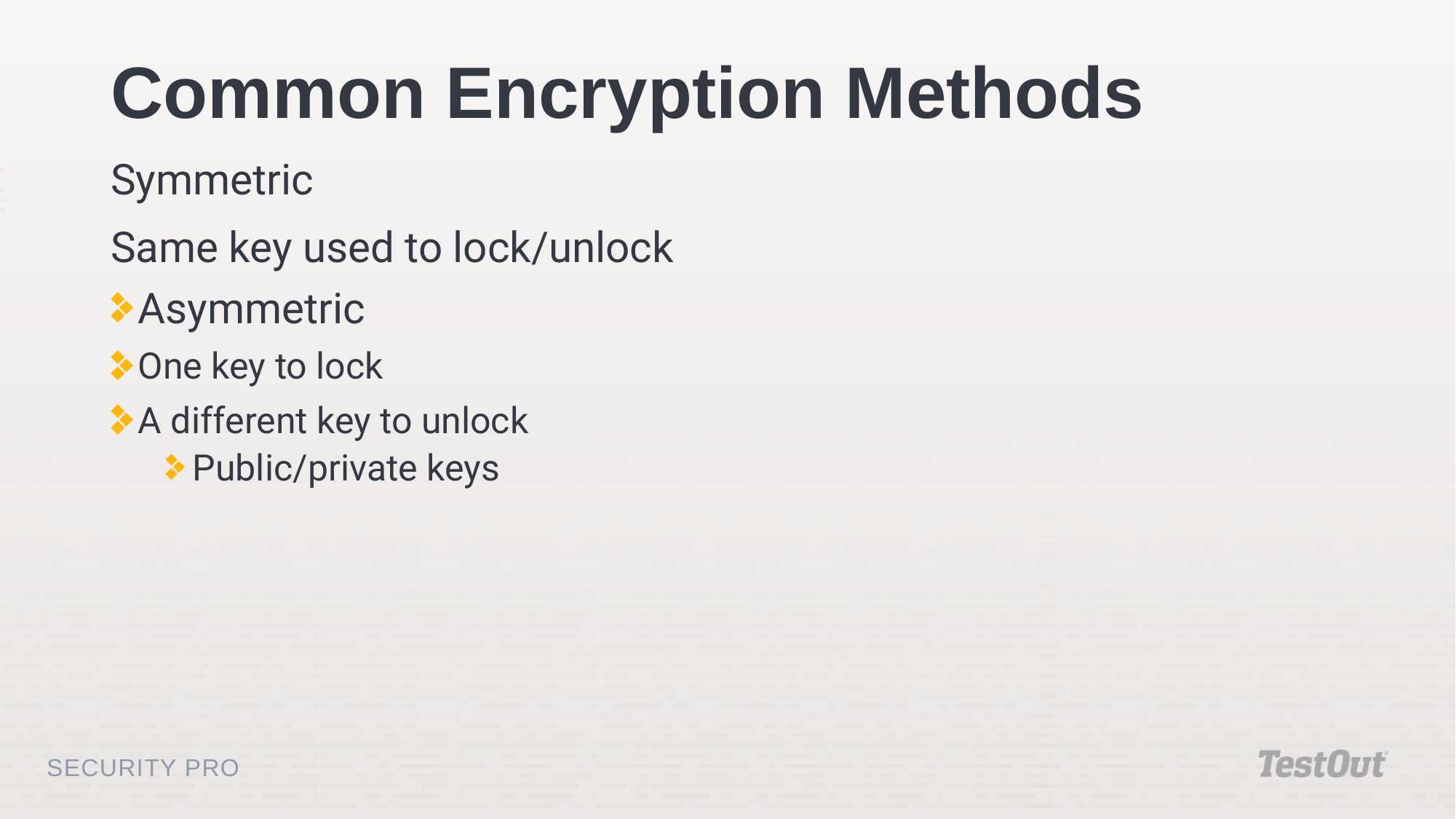

# Common Encryption Methods
Symmetric
Same key used to lock/unlock
Asymmetric
One key to lock
A different key to unlock
Public/private keys
Security Pro